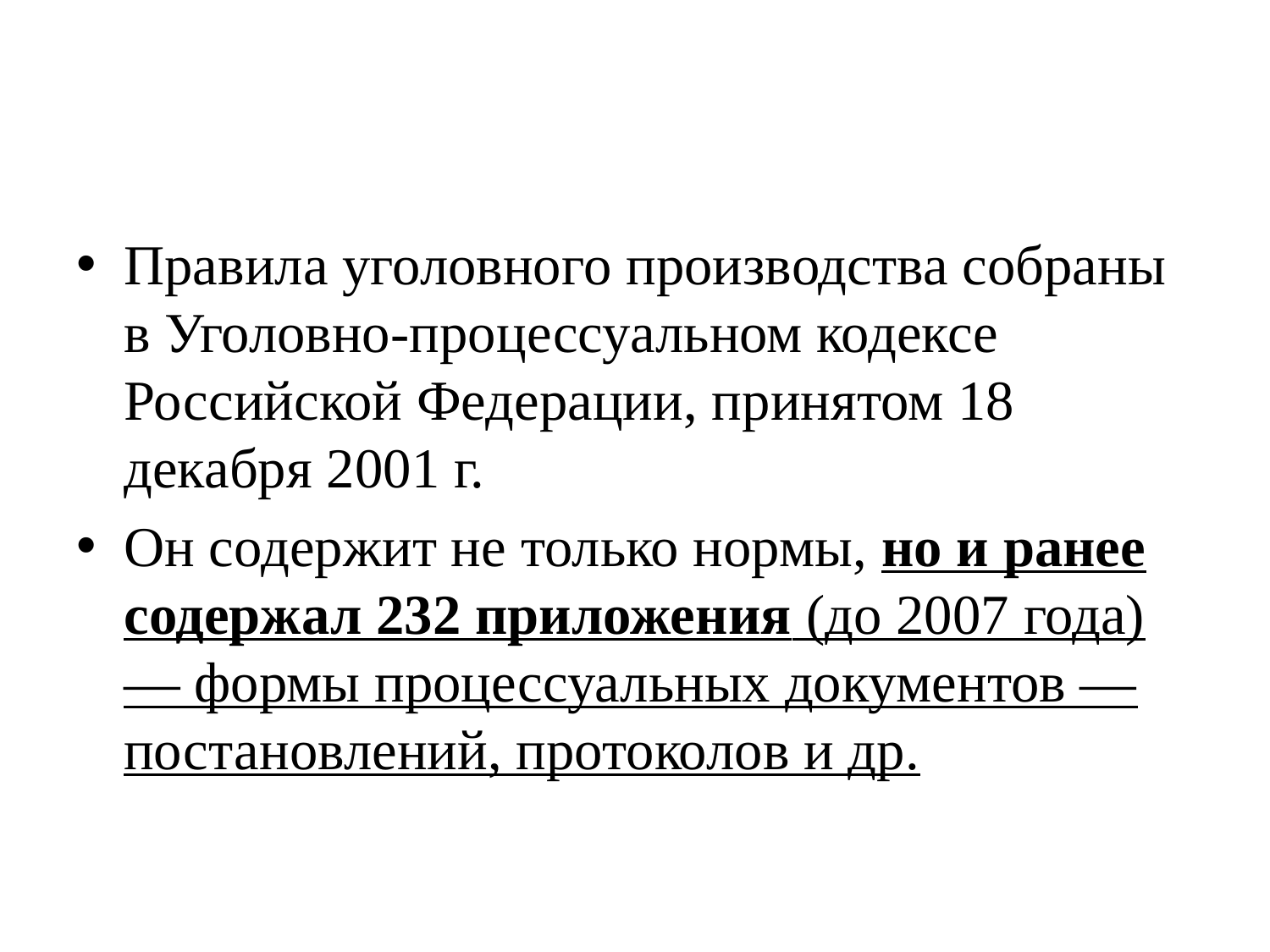

#
Правила уголовного производства собраны в Уголовно-процессуальном кодексе Российской Федерации, принятом 18 декабря 2001 г.
Он содержит не только нормы, но и ранее содержал 232 приложения (до 2007 года) — формы процессуальных документов — постановлений, протоколов и др.